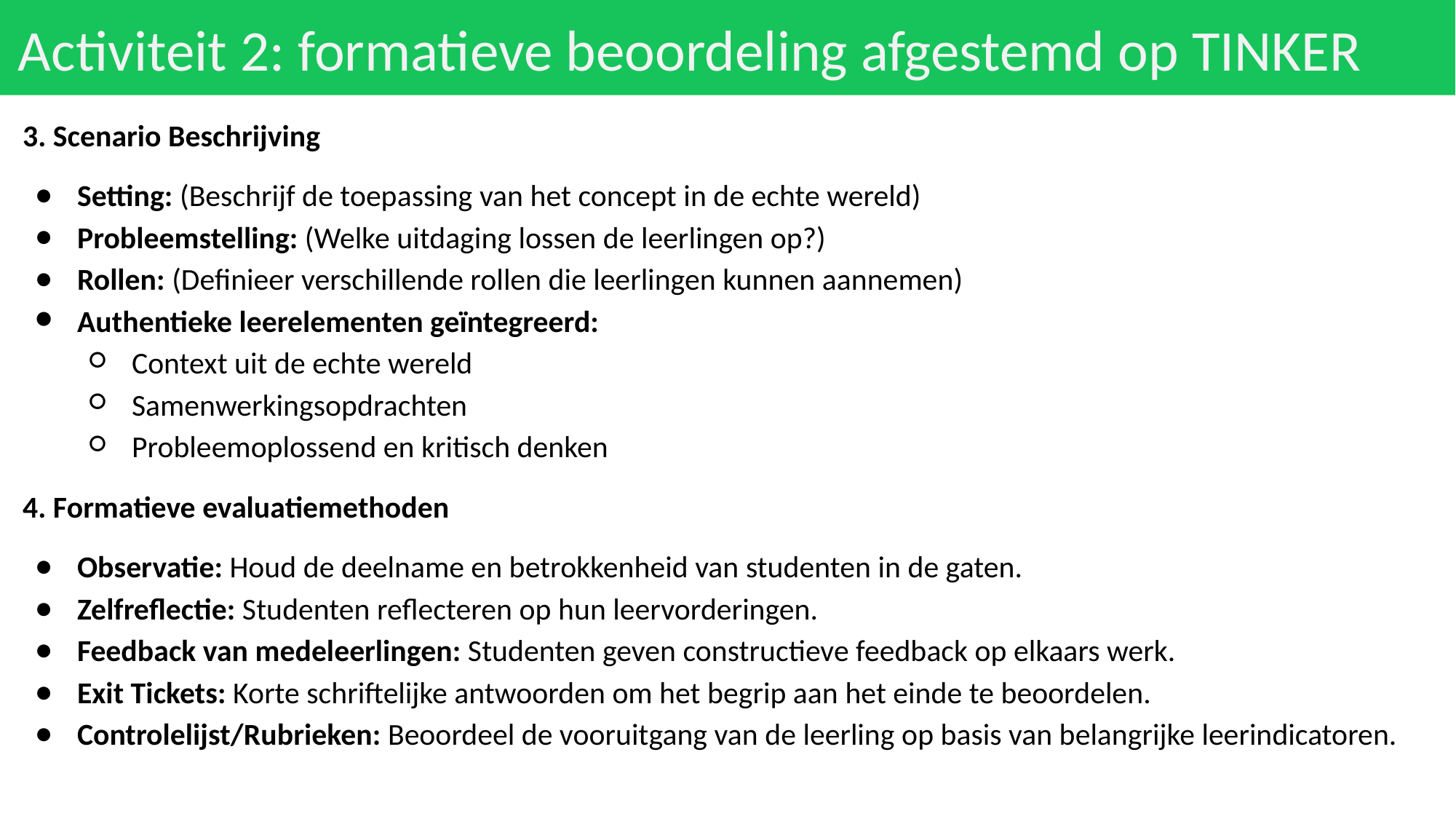

# Activiteit 2: formatieve beoordeling afgestemd op TINKER
3. Scenario Beschrijving
Setting: (Beschrijf de toepassing van het concept in de echte wereld)
Probleemstelling: (Welke uitdaging lossen de leerlingen op?)
Rollen: (Definieer verschillende rollen die leerlingen kunnen aannemen)
Authentieke leerelementen geïntegreerd:
Context uit de echte wereld
Samenwerkingsopdrachten
Probleemoplossend en kritisch denken
4. Formatieve evaluatiemethoden
Observatie: Houd de deelname en betrokkenheid van studenten in de gaten.
Zelfreflectie: Studenten reflecteren op hun leervorderingen.
Feedback van medeleerlingen: Studenten geven constructieve feedback op elkaars werk.
Exit Tickets: Korte schriftelijke antwoorden om het begrip aan het einde te beoordelen.
Controlelijst/Rubrieken: Beoordeel de vooruitgang van de leerling op basis van belangrijke leerindicatoren.